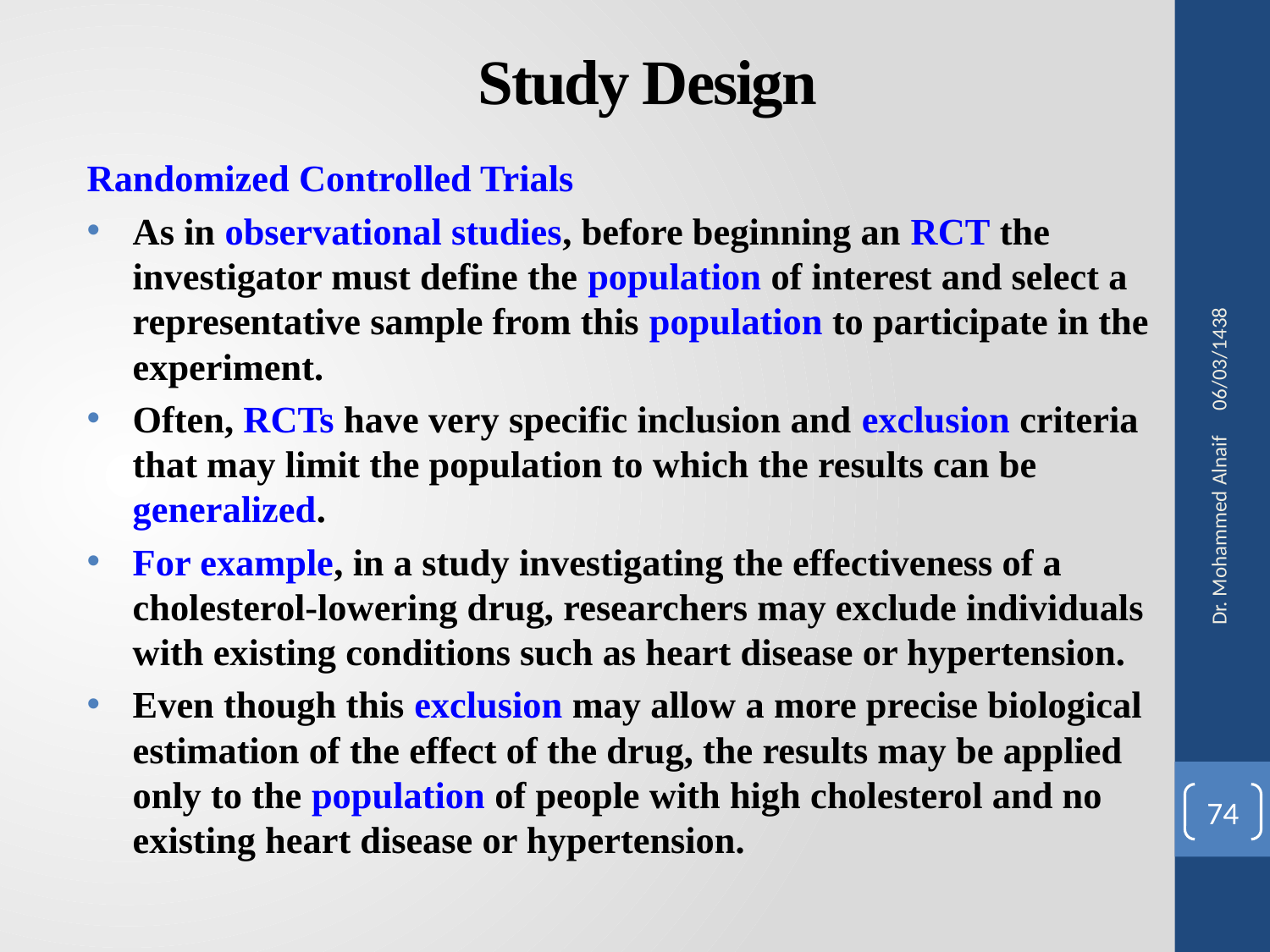

# Study Design
Randomized Controlled Trials
As in observational studies, before beginning an RCT the investigator must define the population of interest and select a representative sample from this population to participate in the experiment.
Often, RCTs have very specific inclusion and exclusion criteria that may limit the population to which the results can be generalized.
For example, in a study investigating the effectiveness of a cholesterol-lowering drug, researchers may exclude individuals with existing conditions such as heart disease or hypertension.
Even though this exclusion may allow a more precise biological estimation of the effect of the drug, the results may be applied only to the population of people with high cholesterol and no existing heart disease or hypertension.
06/03/1438
Dr. Mohammed Alnaif
74